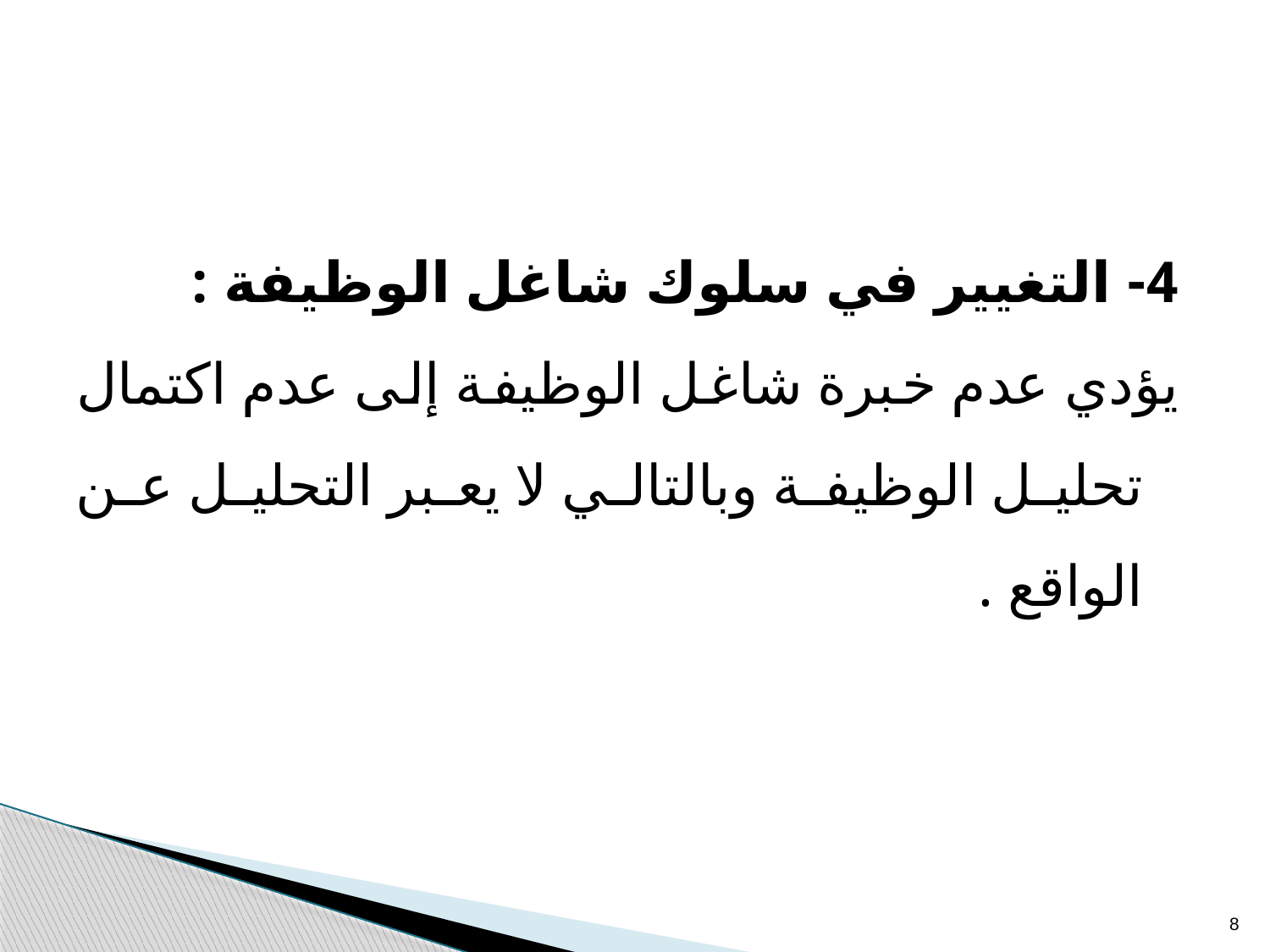

4- التغيير في سلوك شاغل الوظيفة :
	يؤدي عدم خبرة شاغل الوظيفة إلى عدم اكتمال تحليل الوظيفة وبالتالي لا يعبر التحليل عن الواقع .
8